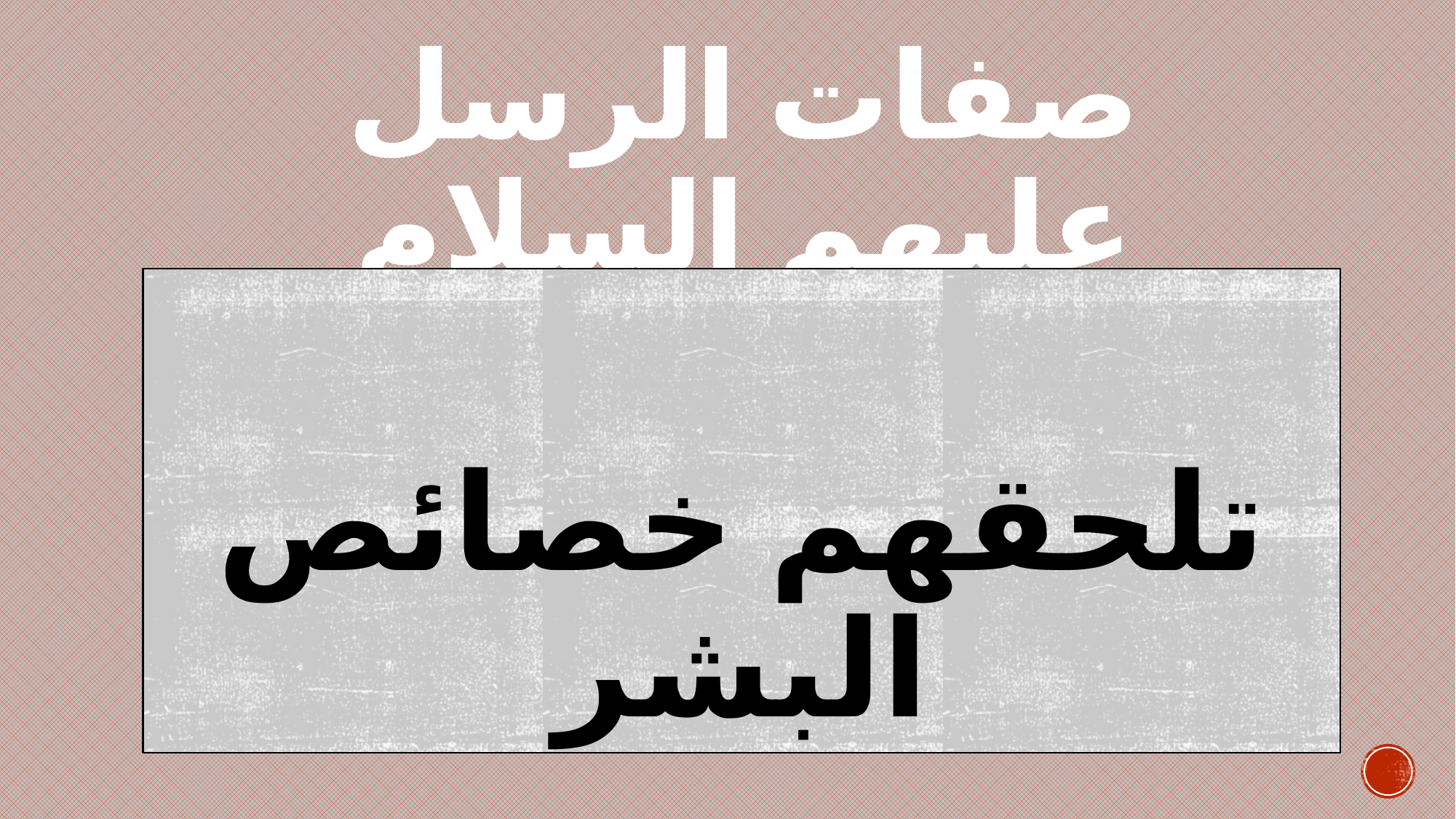

# صفات الرسل عليهم السلام

تلحقهم خصائص البشر